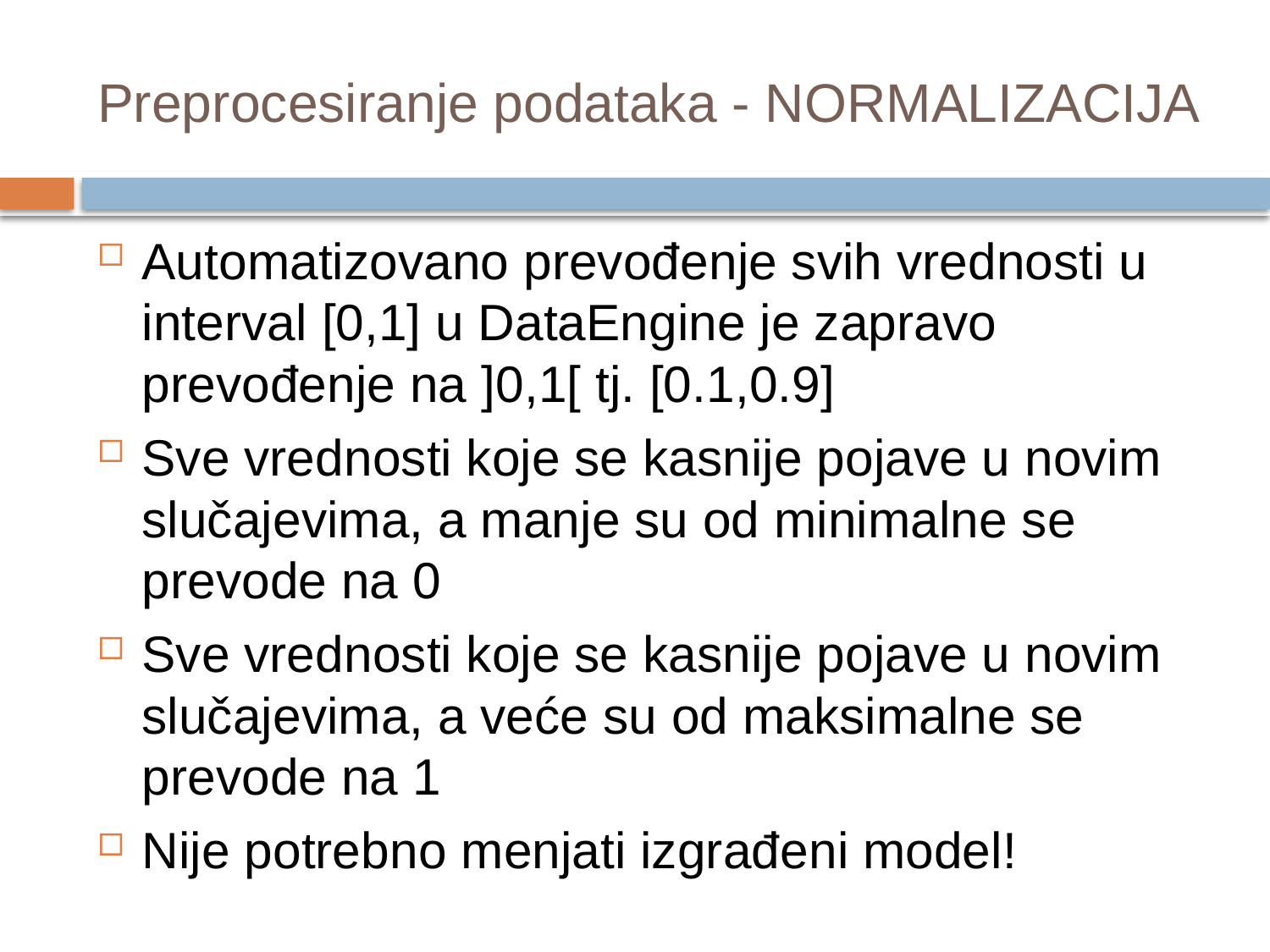

# Preprocesiranje podataka - NORMALIZACIJA
Automatizovano prevođenje svih vrednosti u interval [0,1] u DataEngine je zapravo prevođenje na ]0,1[ tj. [0.1,0.9]
Sve vrednosti koje se kasnije pojave u novim slučajevima, a manje su od minimalne se prevode na 0
Sve vrednosti koje se kasnije pojave u novim slučajevima, a veće su od maksimalne se prevode na 1
Nije potrebno menjati izgrađeni model!